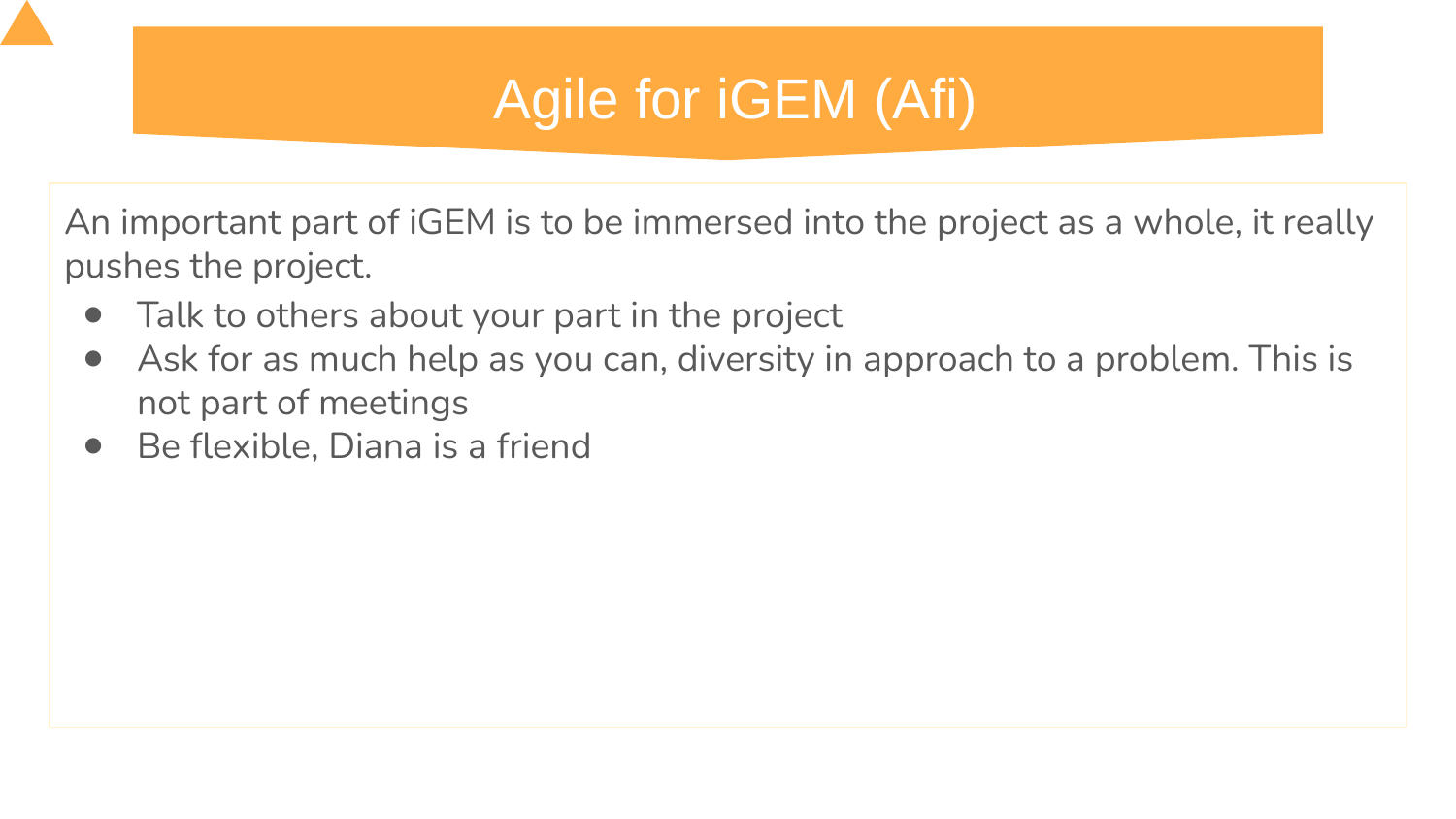

# Agile for iGEM (Afi)
An important part of iGEM is to be immersed into the project as a whole, it really pushes the project.
Talk to others about your part in the project
Ask for as much help as you can, diversity in approach to a problem. This is not part of meetings
Be flexible, Diana is a friend